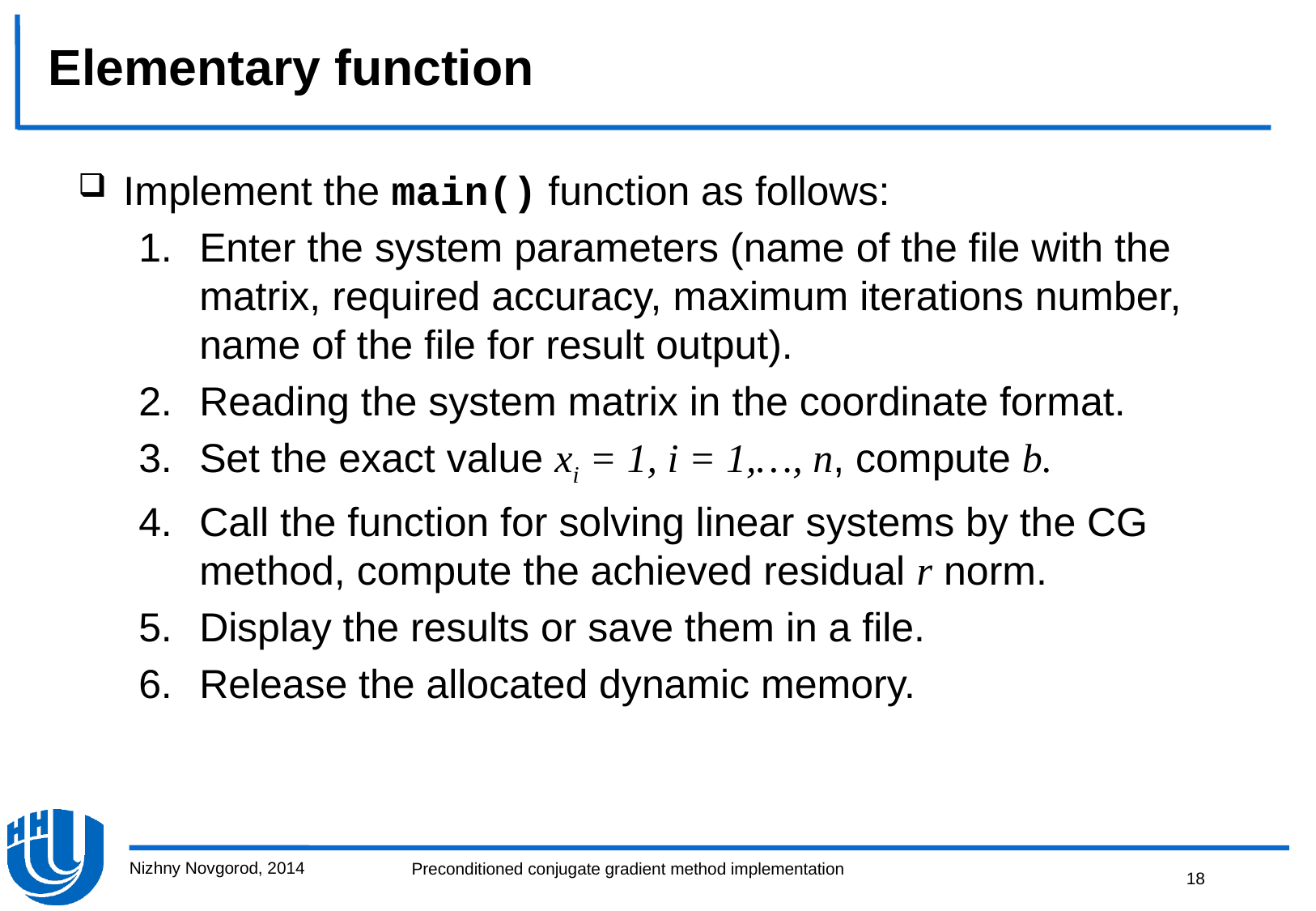

# Elementary function
Implement the main() function as follows:
Enter the system parameters (name of the file with the matrix, required accuracy, maximum iterations number, name of the file for result output).
Reading the system matrix in the coordinate format.
Set the exact value xi = 1, i = 1,…, n, compute b.
Call the function for solving linear systems by the CG method, compute the achieved residual r norm.
Display the results or save them in a file.
Release the allocated dynamic memory.

Nizhny Novgorod, 2014
18
Preconditioned conjugate gradient method implementation